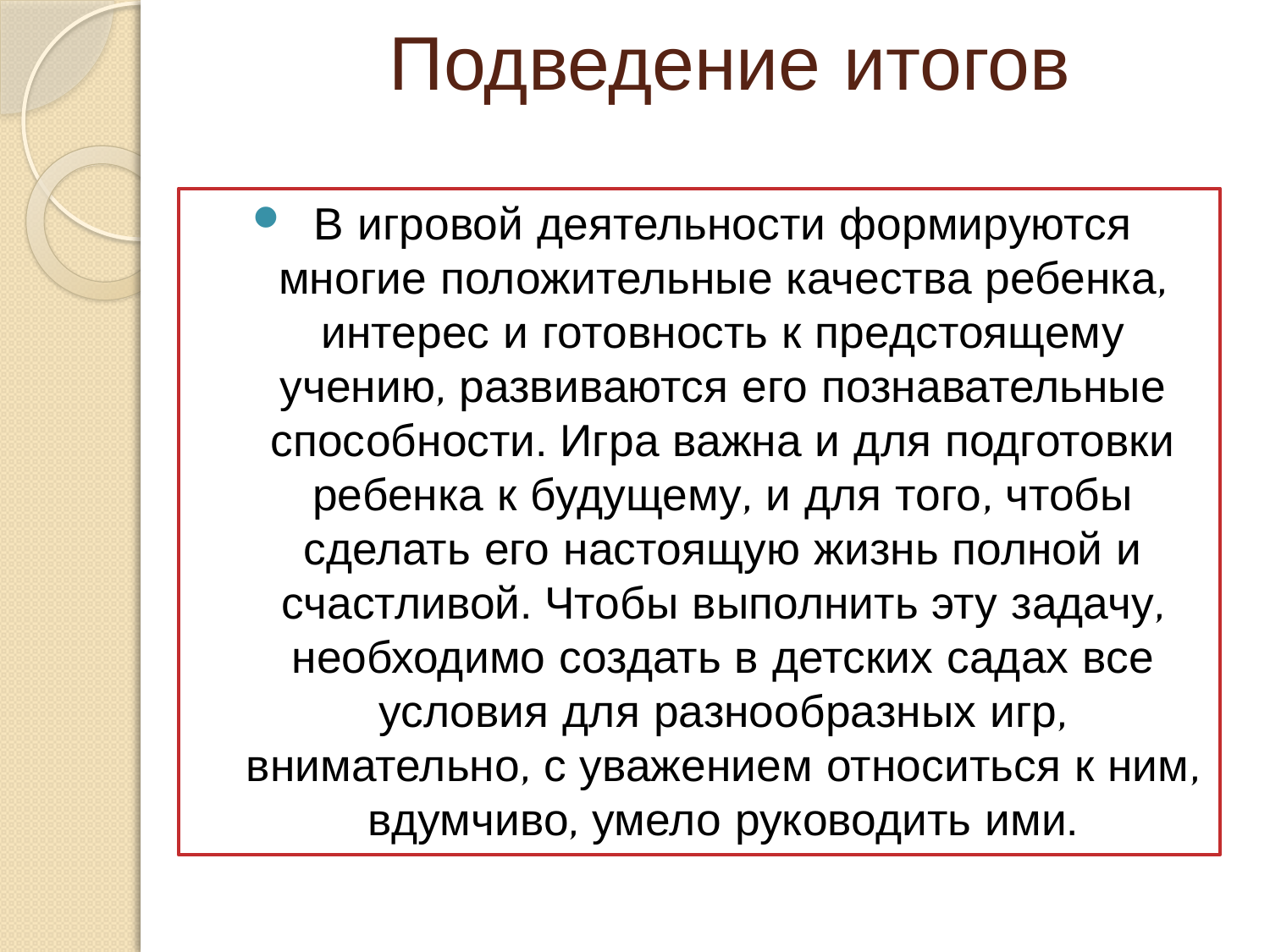

# Подведение итогов
В игровой деятельности формируются многие положительные качества ребенка, интерес и готовность к предстоящему учению, развиваются его познавательные способности. Игра важна и для подготовки ребенка к будущему, и для того, чтобы сделать его настоящую жизнь полной и счастливой. Чтобы выполнить эту задачу, необходимо создать в детских садах все условия для разнообразных игр, внимательно, с уважением относиться к ним, вдумчиво, умело руководить ими.